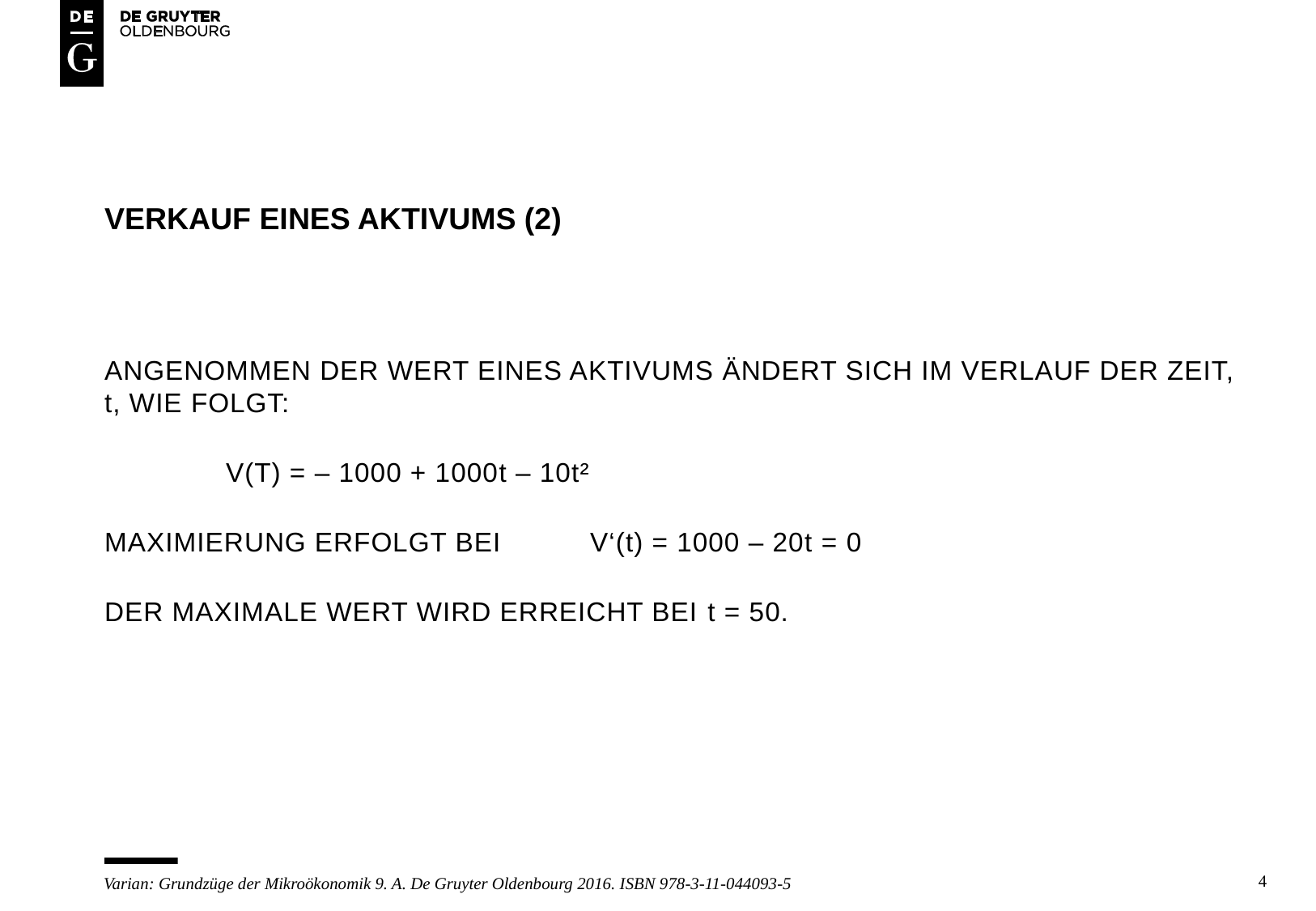

# Verkauf eines aktivums (2)

Angenommen der wert eines aktivums ändert sich im verlauf der Zeit, t, wie folgt:
	v(t) = – 1000 + 1000t – 10t²
Maximierung erfolgt bei 	V‘(t) = 1000 – 20t = 0
Der maximale wert wird erreicht bei t = 50.
4
Varian: Grundzüge der Mikroökonomik 9. A. De Gruyter Oldenbourg 2016. ISBN 978-3-11-044093-5